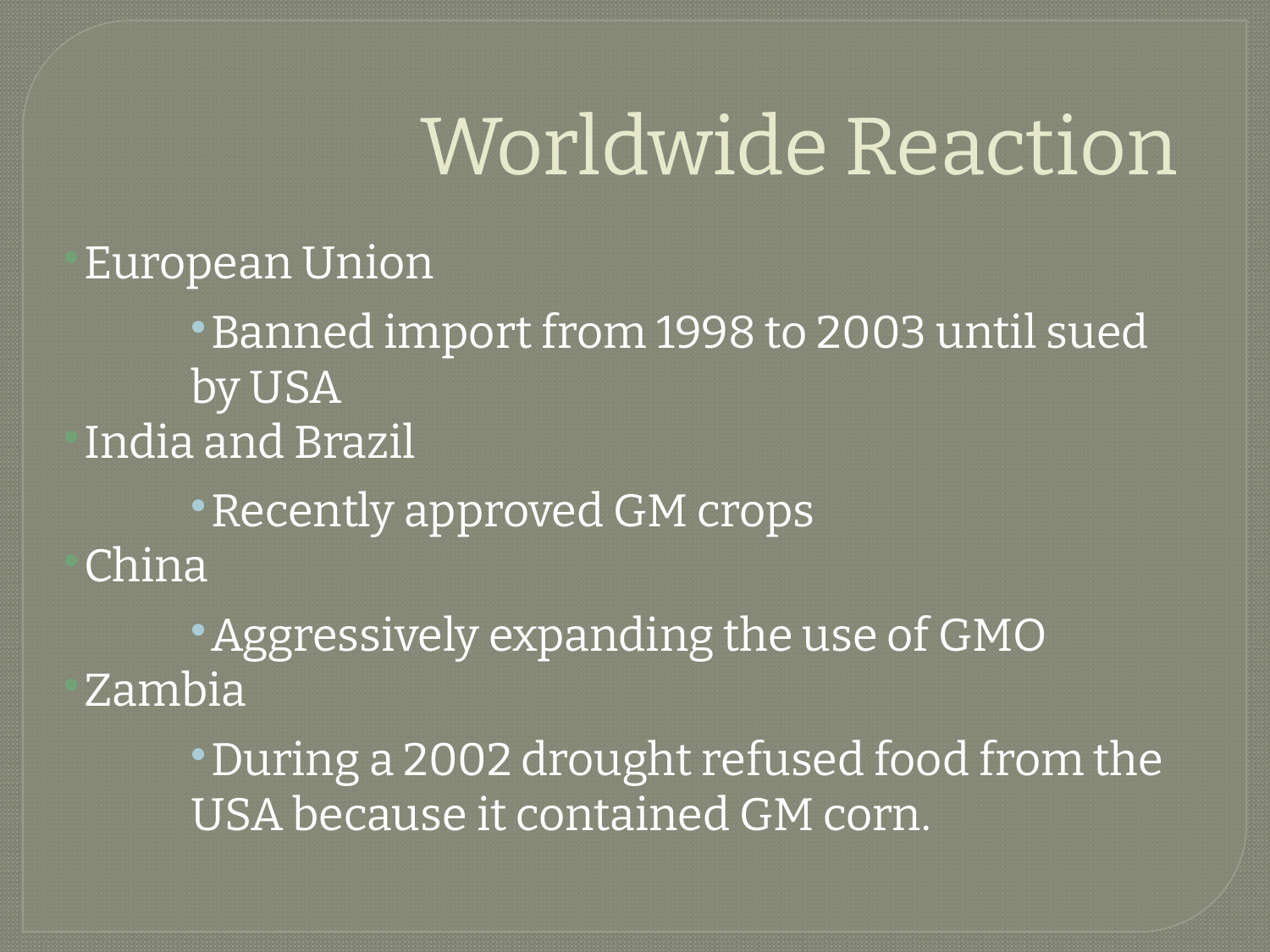

# Worldwide Reaction
European Union
Banned import from 1998 to 2003 until sued by USA
India and Brazil
Recently approved GM crops
China
Aggressively expanding the use of GMO
Zambia
During a 2002 drought refused food from the USA because it contained GM corn.